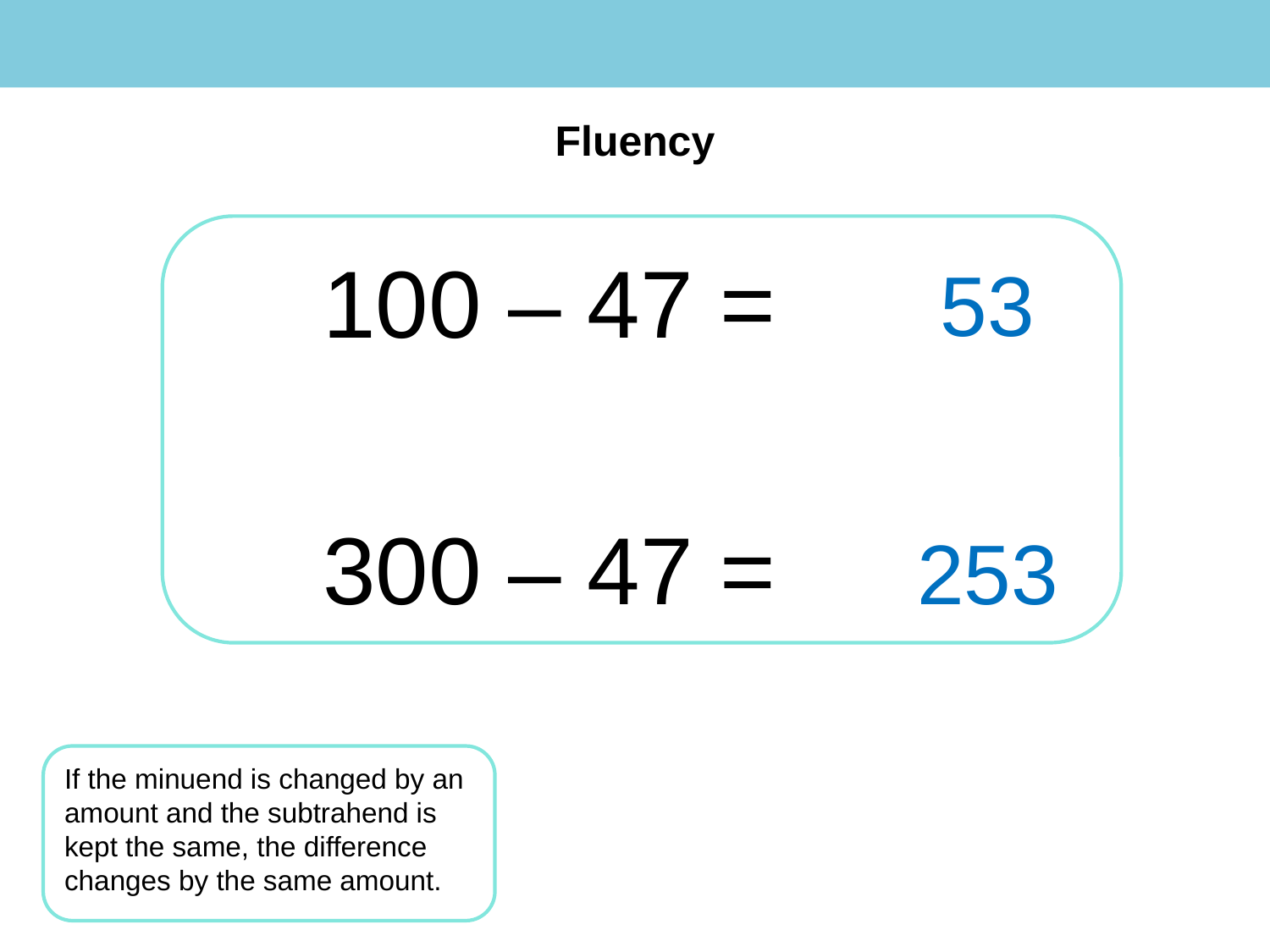

Fluency
	100 – 47 =

	300 – 47 =
53
253
If the minuend is changed by an amount and the subtrahend is kept the same, the difference changes by the same amount.